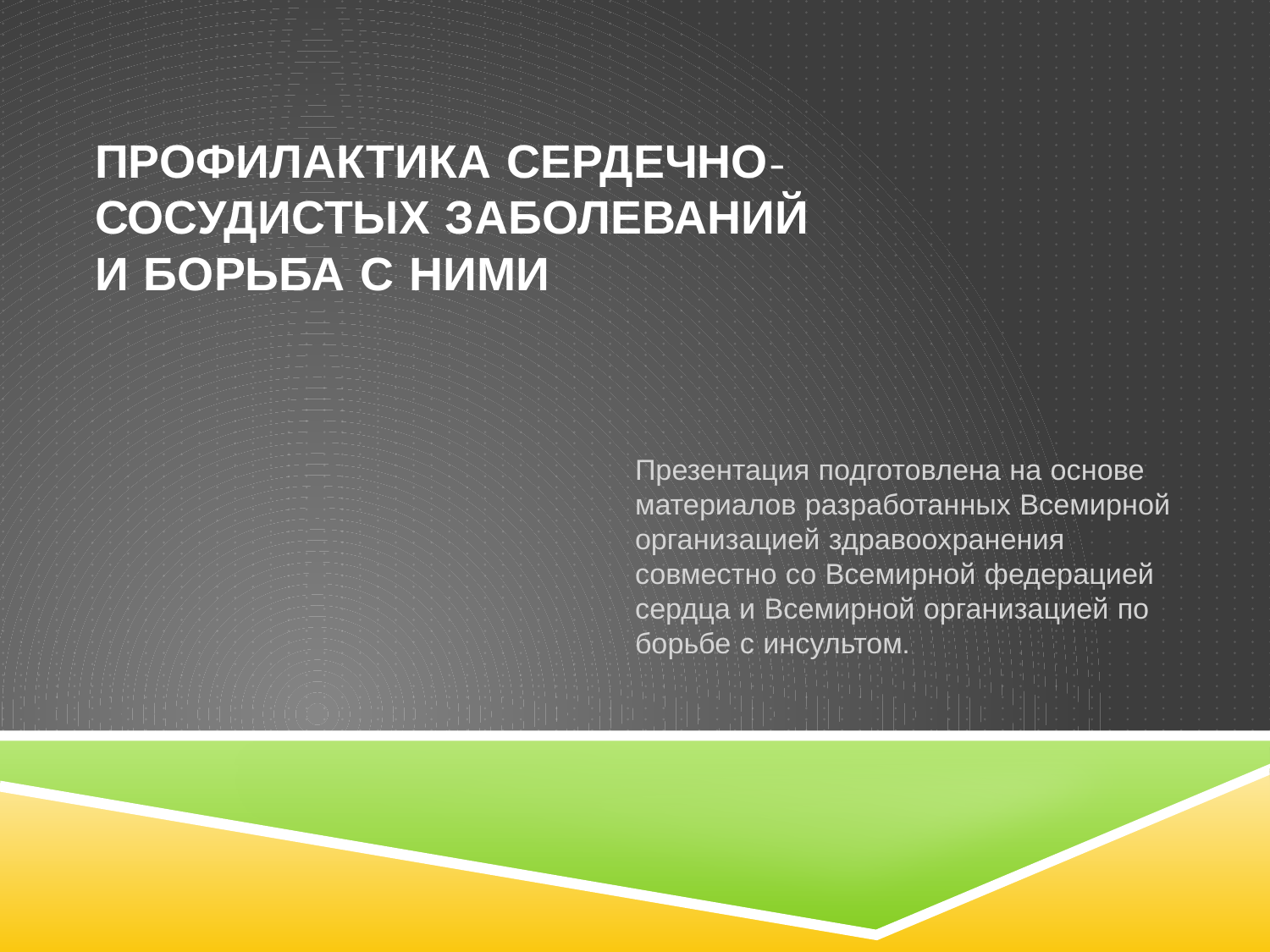

# профилактика сердечно- сосудистых заболеваний и борьба с ними
Презентация подготовлена на основе материалов разработанных Всемирной организацией здравоохранения совместно со Всемирной федерацией сердца и Всемирной организацией по борьбе с инсультом.